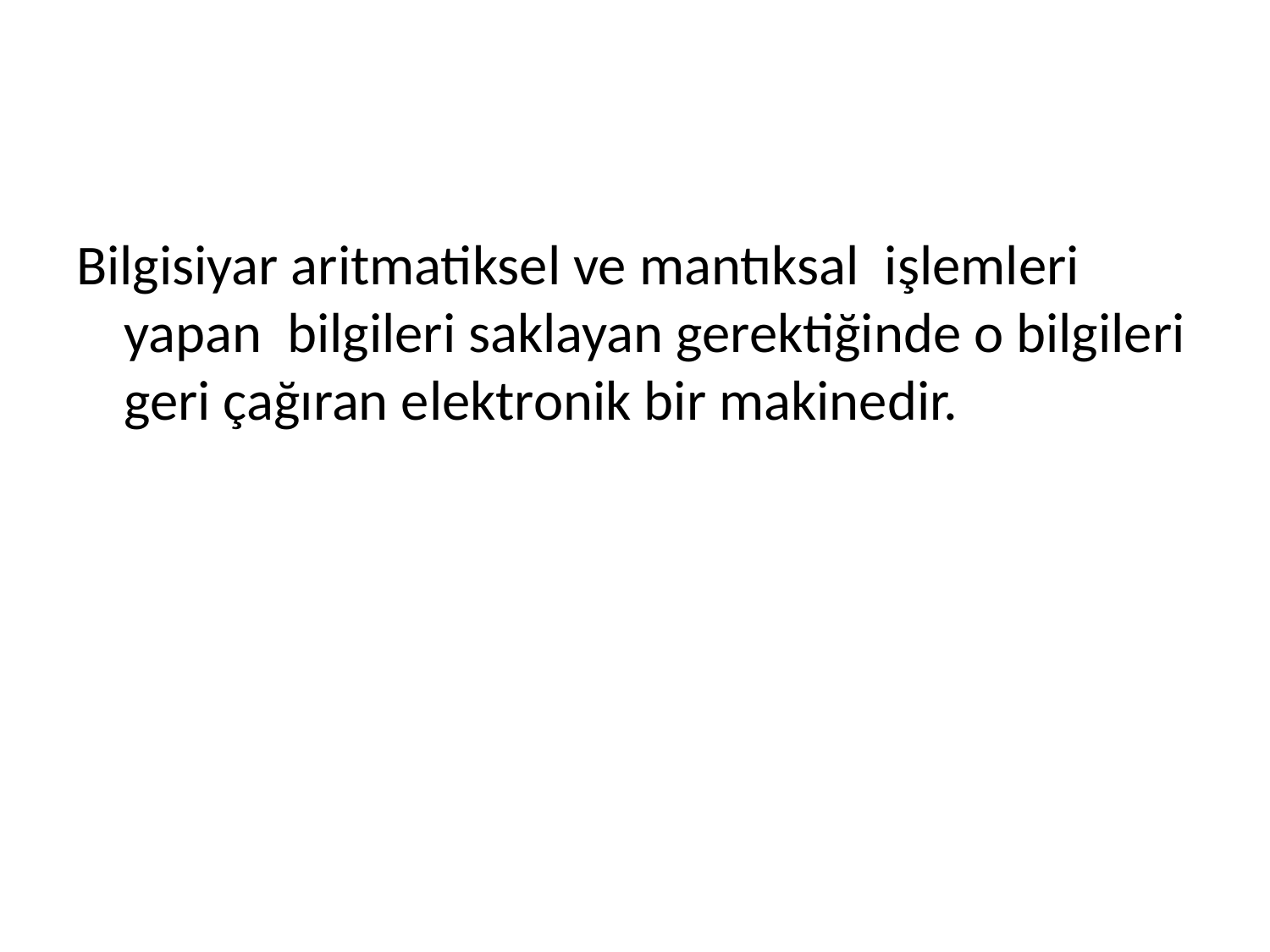

Bilgisiyar aritmatiksel ve mantıksal  işlemleri yapan  bilgileri saklayan gerektiğinde o bilgileri geri çağıran elektronik bir makinedir.